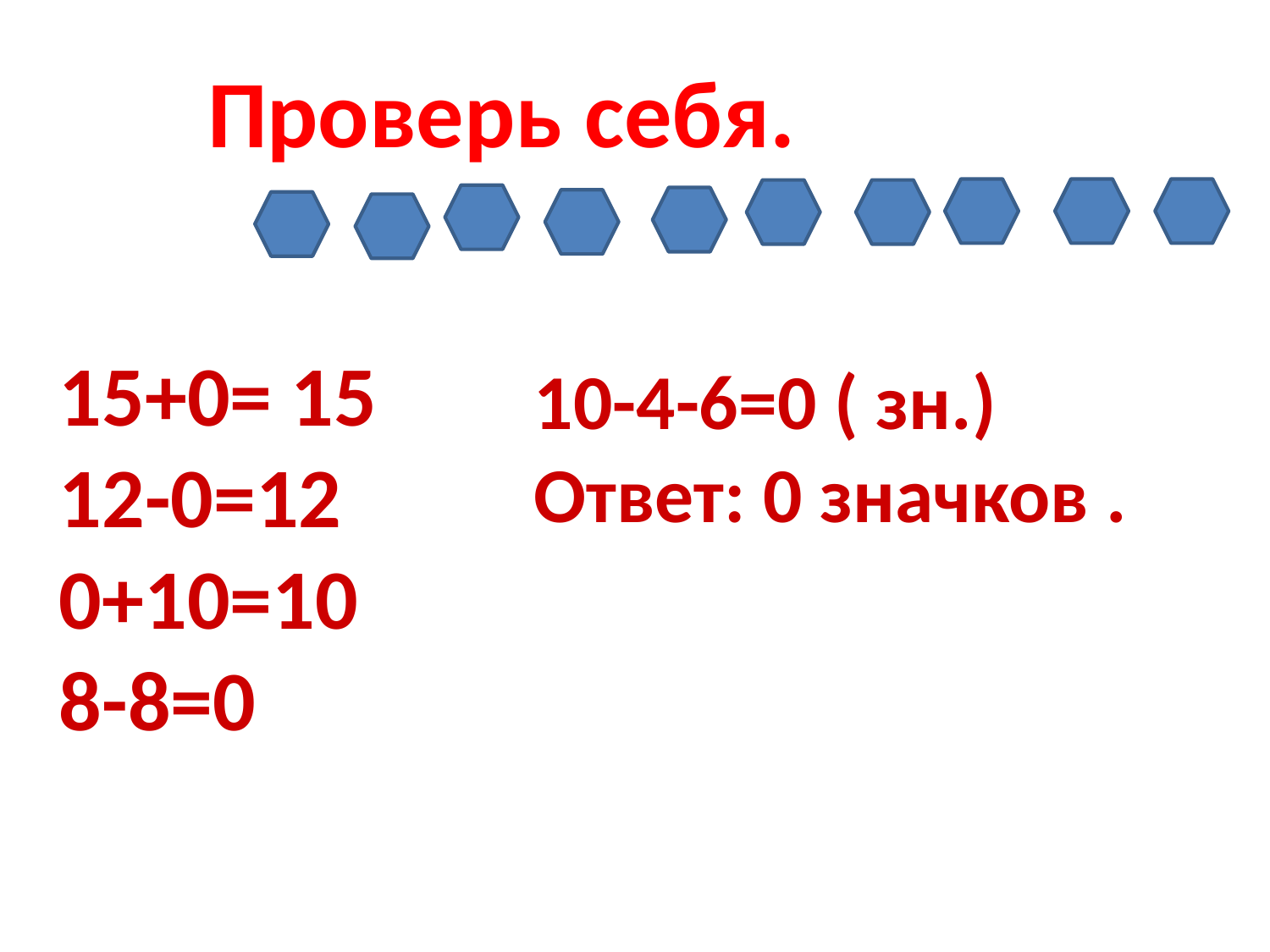

Проверь себя.

15+0= 15
12-0=12
0+10=10
8-8=0
10-4-6=0 ( зн.)
Ответ: 0 значков .